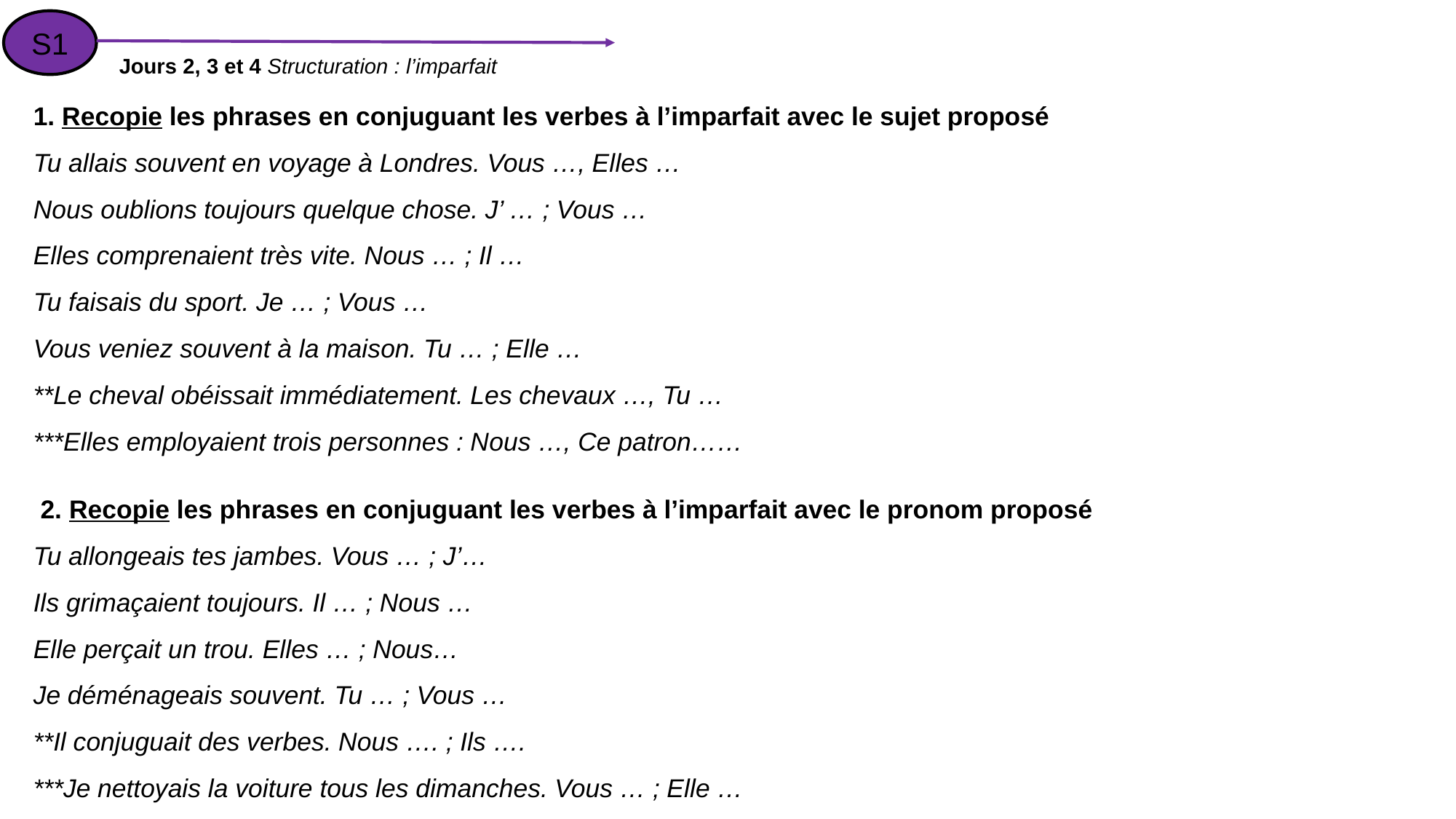

S1
Jours 2, 3 et 4 Structuration : l’imparfait
1. Recopie les phrases en conjuguant les verbes à l’imparfait avec le sujet proposé
Tu allais souvent en voyage à Londres. Vous …, Elles …
Nous oublions toujours quelque chose. J’ … ; Vous …
Elles comprenaient très vite. Nous … ; Il …
Tu faisais du sport. Je … ; Vous …
Vous veniez souvent à la maison. Tu … ; Elle …
**Le cheval obéissait immédiatement. Les chevaux …, Tu …
***Elles employaient trois personnes : Nous …, Ce patron……

 2. Recopie les phrases en conjuguant les verbes à l’imparfait avec le pronom proposé
Tu allongeais tes jambes. Vous … ; J’…
Ils grimaçaient toujours. Il … ; Nous …
Elle perçait un trou. Elles … ; Nous…
Je déménageais souvent. Tu … ; Vous …
**Il conjuguait des verbes. Nous …. ; Ils ….
***Je nettoyais la voiture tous les dimanches. Vous … ; Elle …